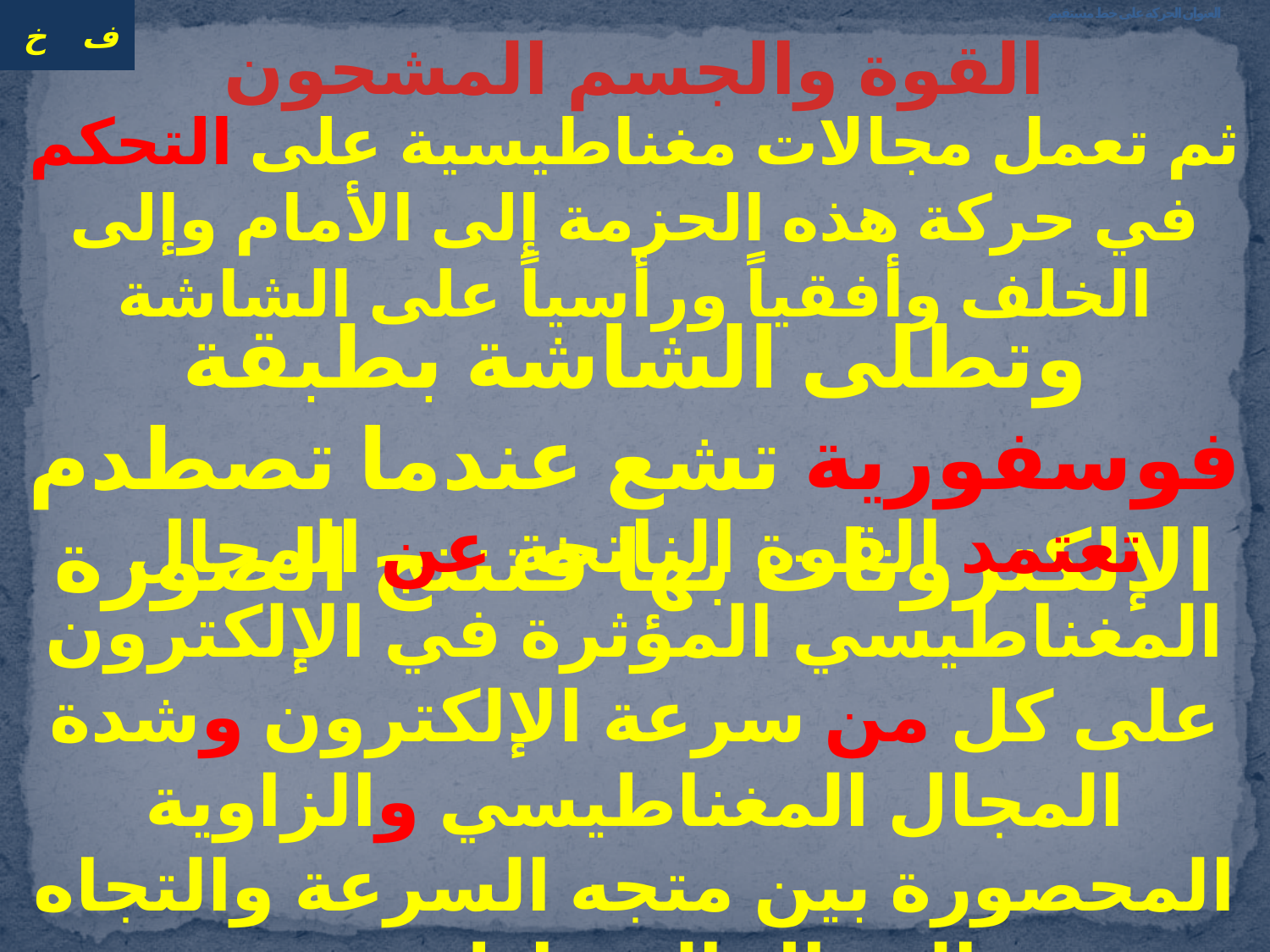

# العنوان الحركة على خط مستقيم
القوة والجسم المشحون
ثم تعمل مجالات مغناطيسية على التحكم في حركة هذه الحزمة إلى الأمام وإلى الخلف وأفقياً ورأسياً على الشاشة
وتطلى الشاشة بطبقة فوسفورية تشع عندما تصطدم الإلكترونات بها فتنتج الصورة
تعتمد القوة الناتجة عن المجال المغناطيسي المؤثرة في الإلكترون على كل من سرعة الإلكترون وشدة المجال المغناطيسي والزاوية المحصورة بين متجه السرعة والتجاه المجال المغناطيسي